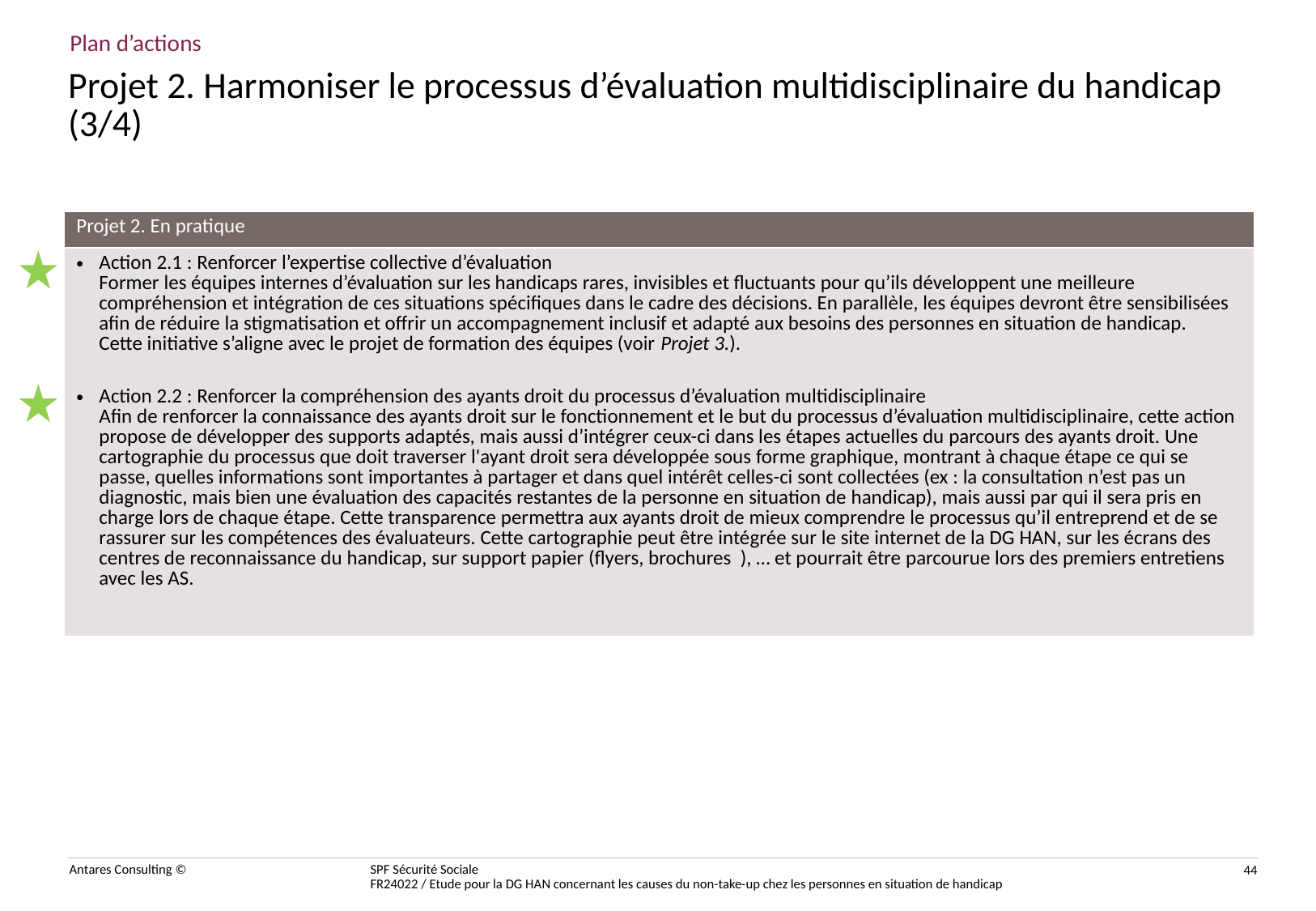

Plan d’actions
# Projet 2. Harmoniser le processus d’évaluation multidisciplinaire du handicap (3/4)
| Projet 2. En pratique |
| --- |
| Action 2.1 : Renforcer l’expertise collective d’évaluation Former les équipes internes d’évaluation sur les handicaps rares, invisibles et fluctuants pour qu’ils développent une meilleure compréhension et intégration de ces situations spécifiques dans le cadre des décisions. En parallèle, les équipes devront être sensibilisées afin de réduire la stigmatisation et offrir un accompagnement inclusif et adapté aux besoins des personnes en situation de handicap. Cette initiative s’aligne avec le projet de formation des équipes (voir Projet 3.). |
| Action 2.2 : Renforcer la compréhension des ayants droit du processus d’évaluation multidisciplinaire Afin de renforcer la connaissance des ayants droit sur le fonctionnement et le but du processus d’évaluation multidisciplinaire, cette action propose de développer des supports adaptés, mais aussi d’intégrer ceux-ci dans les étapes actuelles du parcours des ayants droit. Une cartographie du processus que doit traverser l'ayant droit sera développée sous forme graphique, montrant à chaque étape ce qui se passe, quelles informations sont importantes à partager et dans quel intérêt celles-ci sont collectées (ex : la consultation n’est pas un diagnostic, mais bien une évaluation des capacités restantes de la personne en situation de handicap), mais aussi par qui il sera pris en charge lors de chaque étape. Cette transparence permettra aux ayants droit de mieux comprendre le processus qu’il entreprend et de se rassurer sur les compétences des évaluateurs. Cette cartographie peut être intégrée sur le site internet de la DG HAN, sur les écrans des centres de reconnaissance du handicap, sur support papier (flyers, brochures ), … et pourrait être parcourue lors des premiers entretiens avec les AS. |